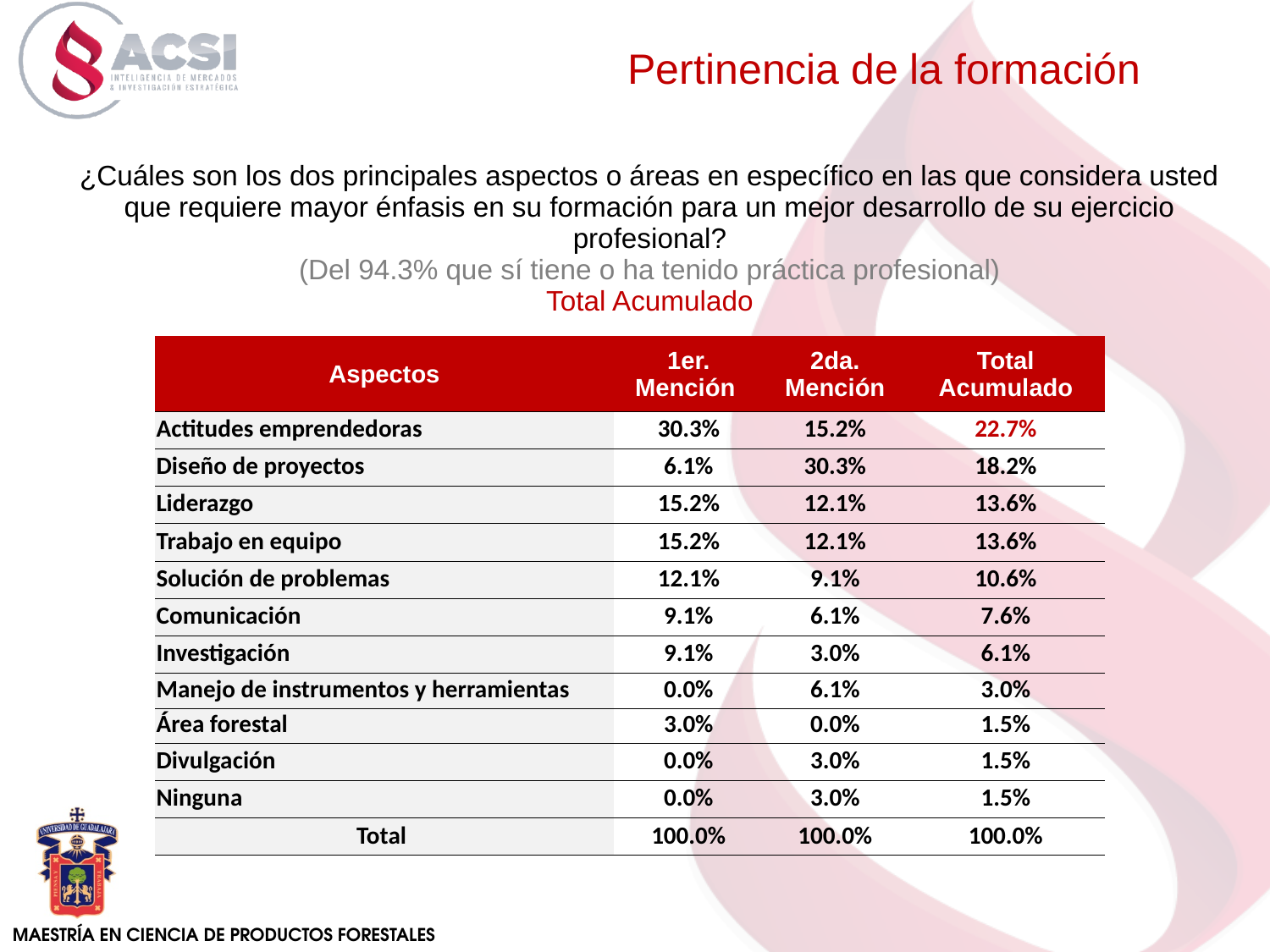

Pertinencia de la formación
¿Cuáles son los dos principales aspectos o áreas en específico en las que considera usted que requiere mayor énfasis en su formación para un mejor desarrollo de su ejercicio profesional?
(Del 94.3% que sí tiene o ha tenido práctica profesional)
Total Acumulado
| Aspectos | 1er. Mención | 2da. Mención | Total Acumulado |
| --- | --- | --- | --- |
| Actitudes emprendedoras | 30.3% | 15.2% | 22.7% |
| Diseño de proyectos | 6.1% | 30.3% | 18.2% |
| Liderazgo | 15.2% | 12.1% | 13.6% |
| Trabajo en equipo | 15.2% | 12.1% | 13.6% |
| Solución de problemas | 12.1% | 9.1% | 10.6% |
| Comunicación | 9.1% | 6.1% | 7.6% |
| Investigación | 9.1% | 3.0% | 6.1% |
| Manejo de instrumentos y herramientas | 0.0% | 6.1% | 3.0% |
| Área forestal | 3.0% | 0.0% | 1.5% |
| Divulgación | 0.0% | 3.0% | 1.5% |
| Ninguna | 0.0% | 3.0% | 1.5% |
| Total | 100.0% | 100.0% | 100.0% |